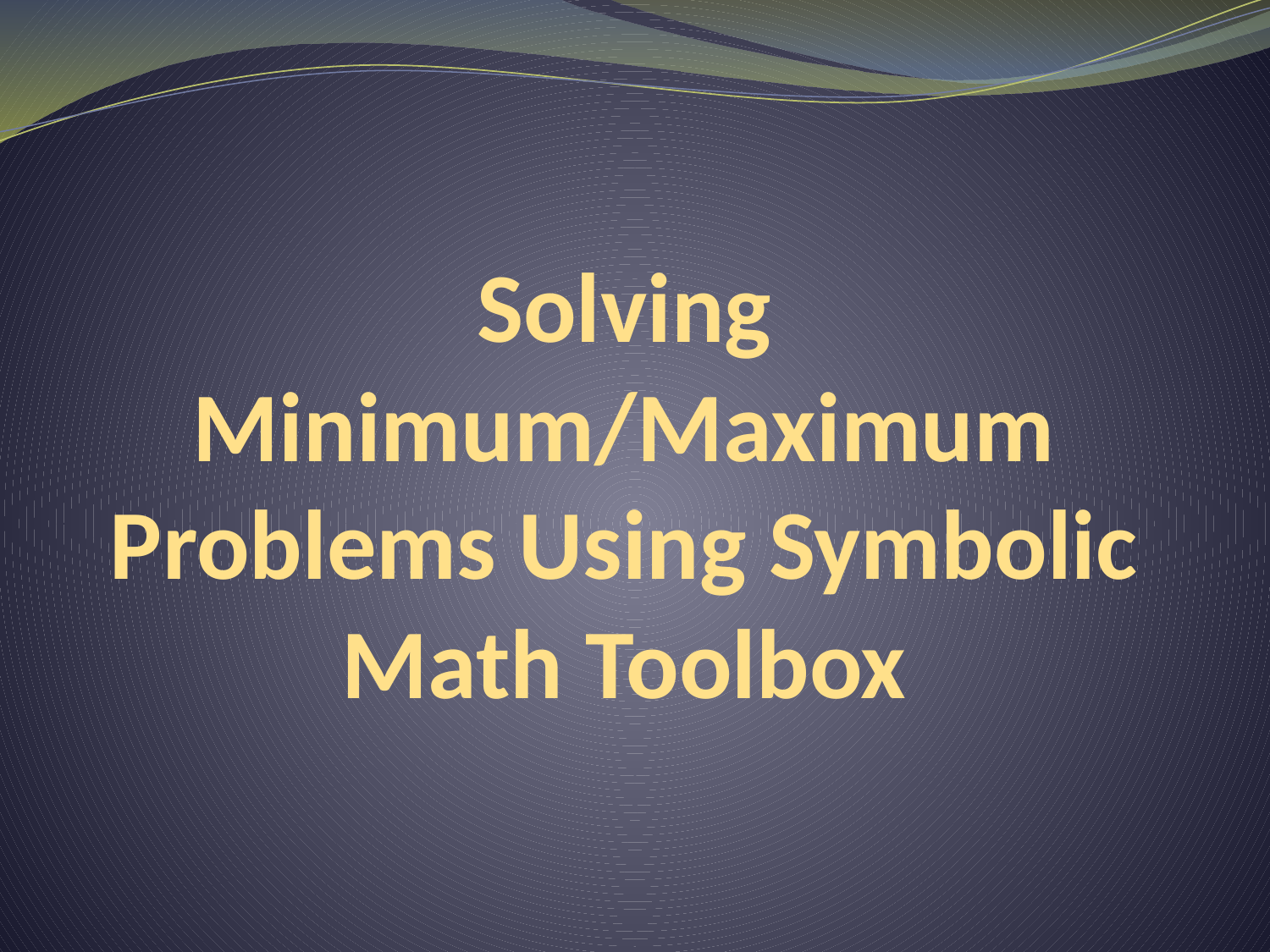

# Solving Minimum/Maximum Problems Using Symbolic Math Toolbox